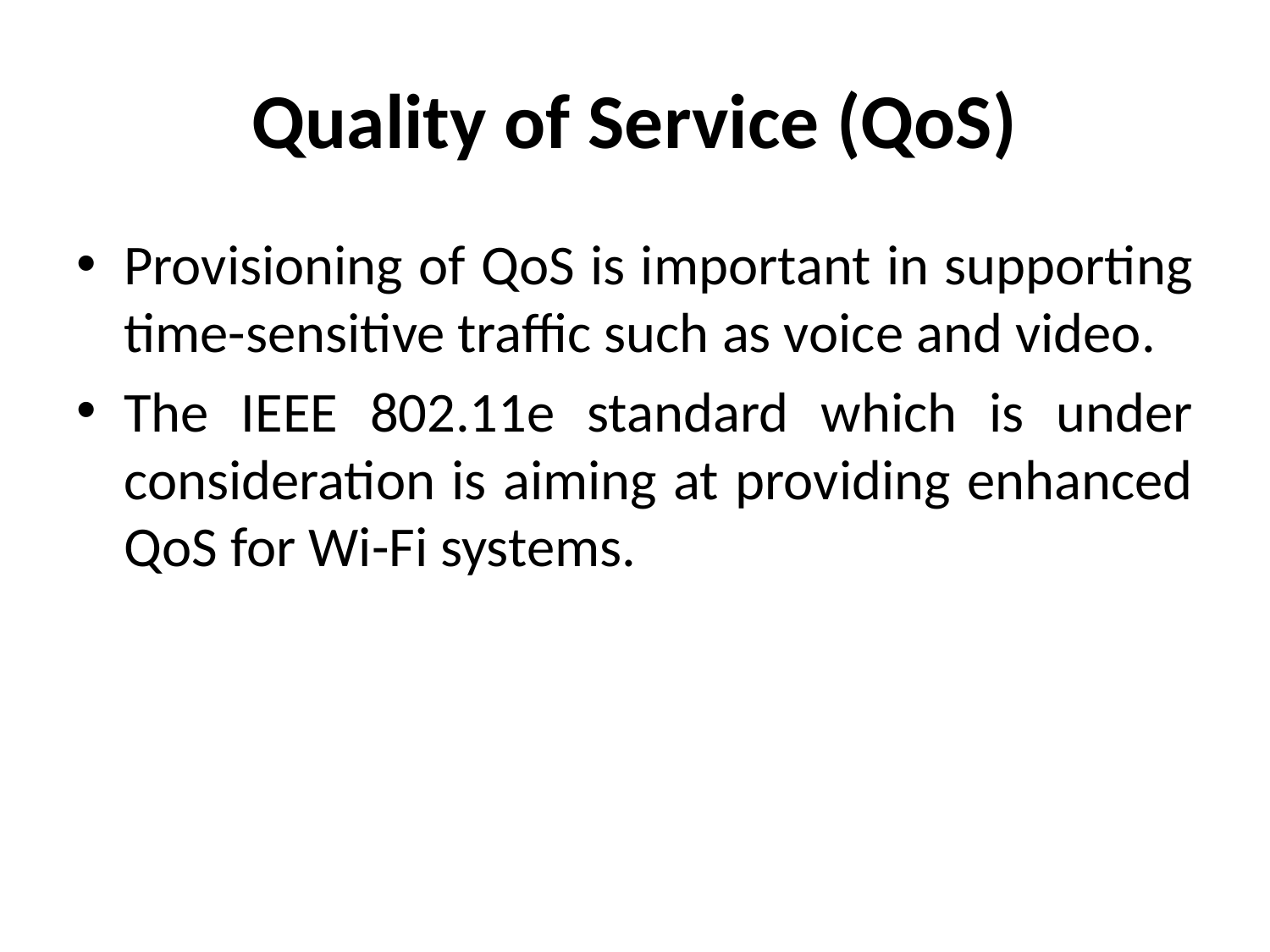

# Quality of Service (QoS)
Provisioning of QoS is important in supporting time-sensitive traffic such as voice and video.
The IEEE 802.11e standard which is under consideration is aiming at providing enhanced QoS for Wi-Fi systems.